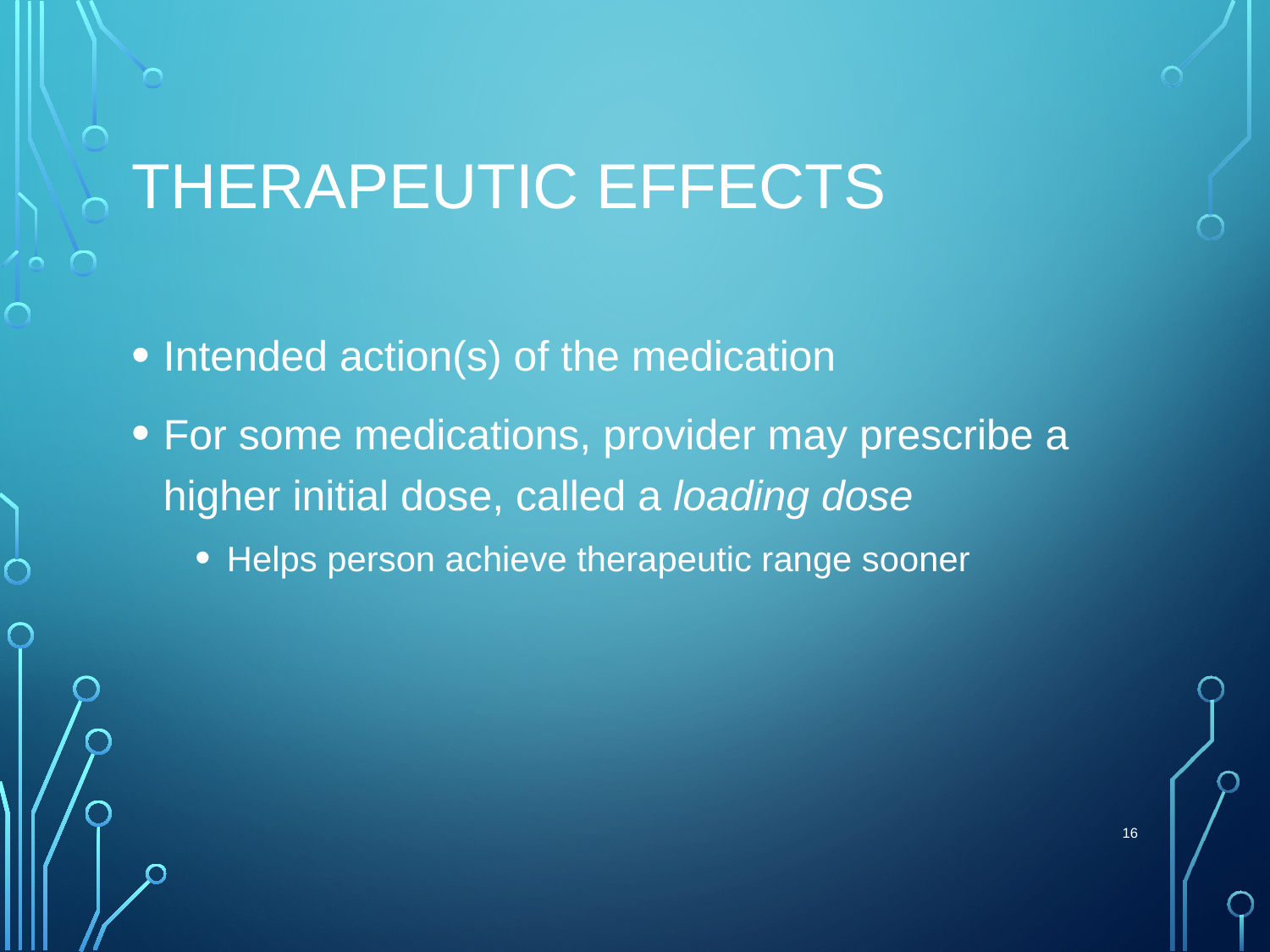

# Therapeutic Effects
Intended action(s) of the medication
For some medications, provider may prescribe a higher initial dose, called a loading dose
Helps person achieve therapeutic range sooner
 16